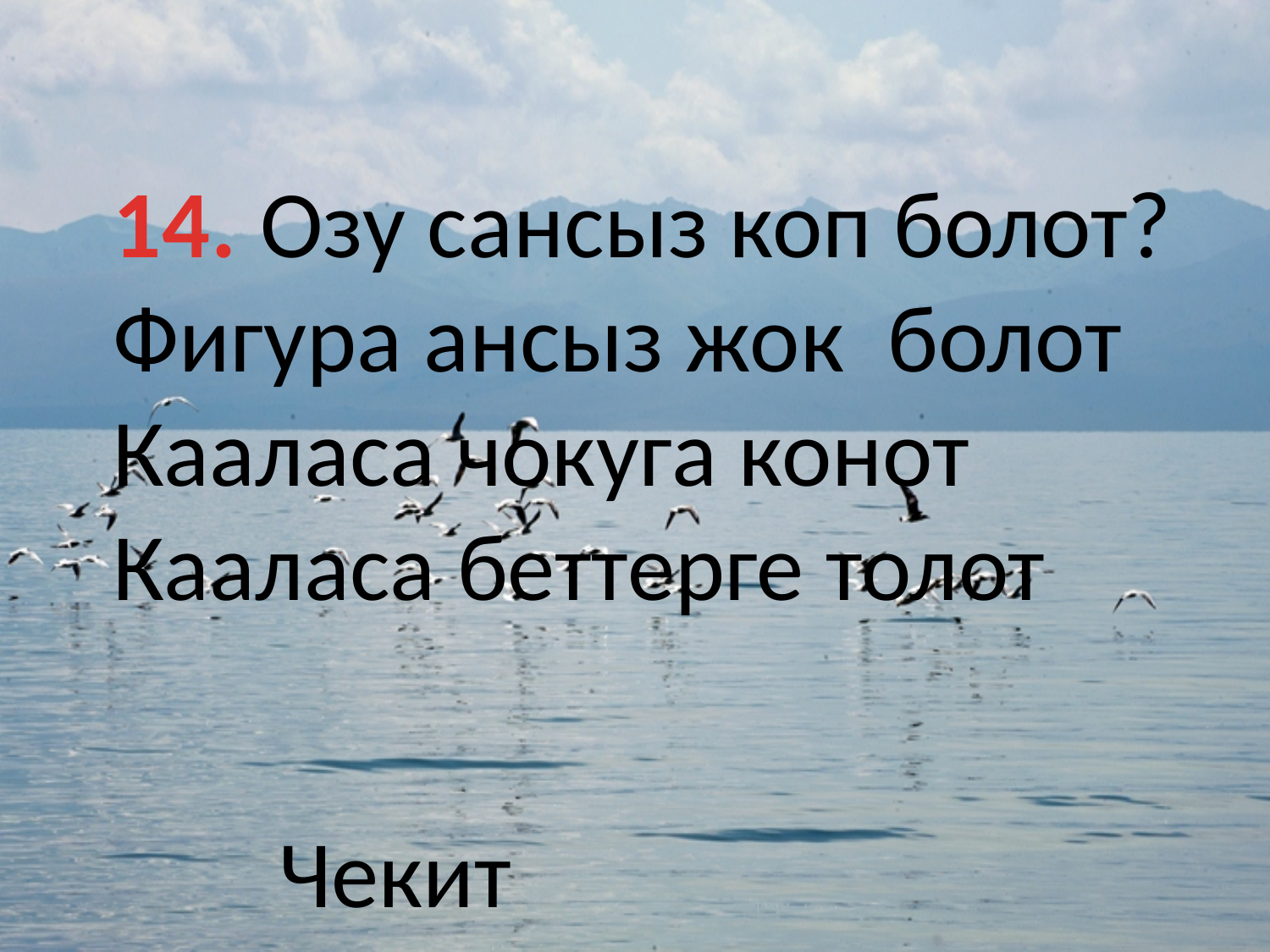

14. Озу сансыз коп болот?
Фигура ансыз жок  болот
Кааласа чокуга конот
Кааласа беттерге толот
Чекит